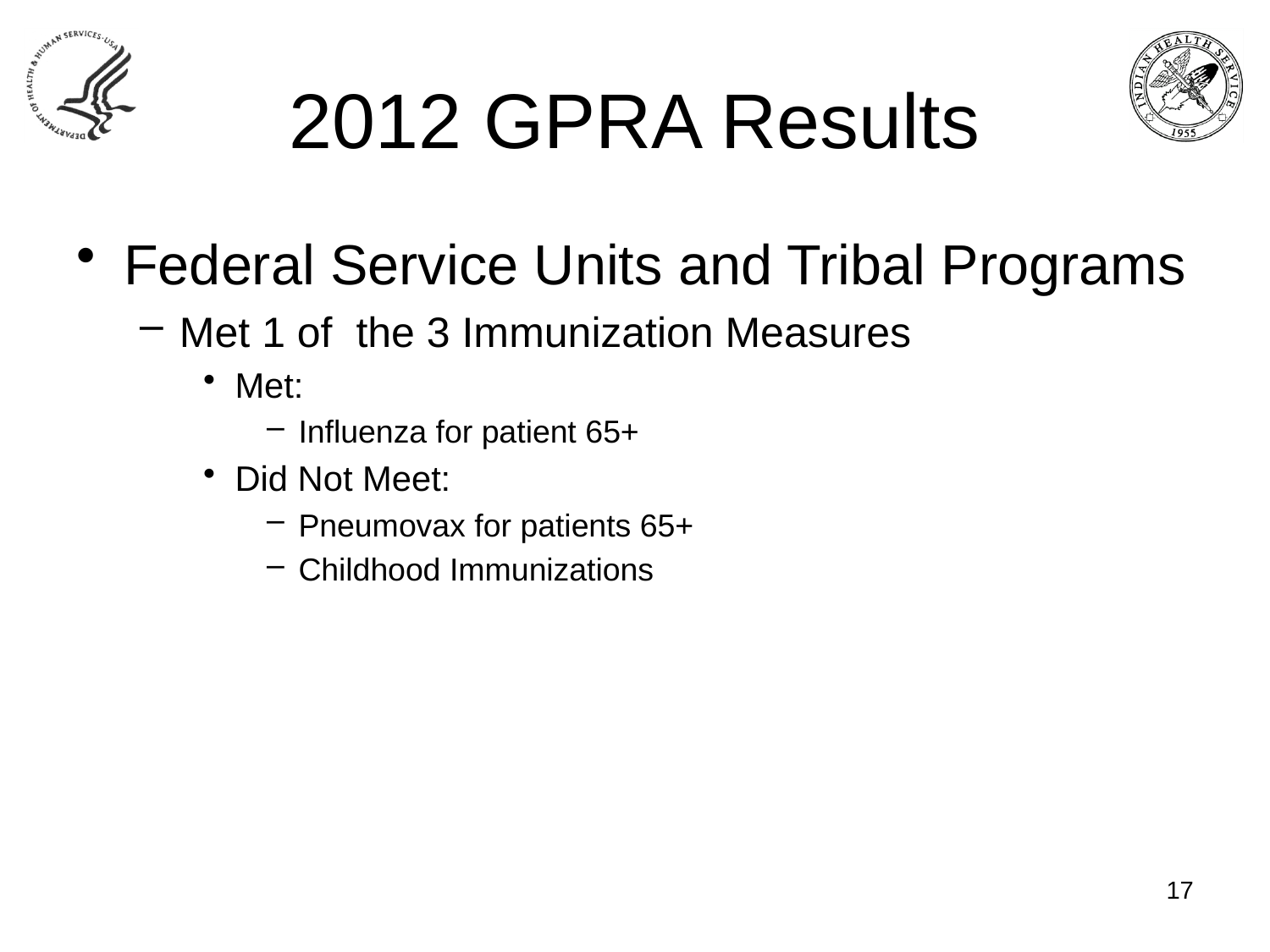

# 2012 GPRA Results
Federal Service Units and Tribal Programs
Met 1 of  the 3 Immunization Measures
Met:
Influenza for patient 65+
Did Not Meet:
Pneumovax for patients 65+
Childhood Immunizations
17